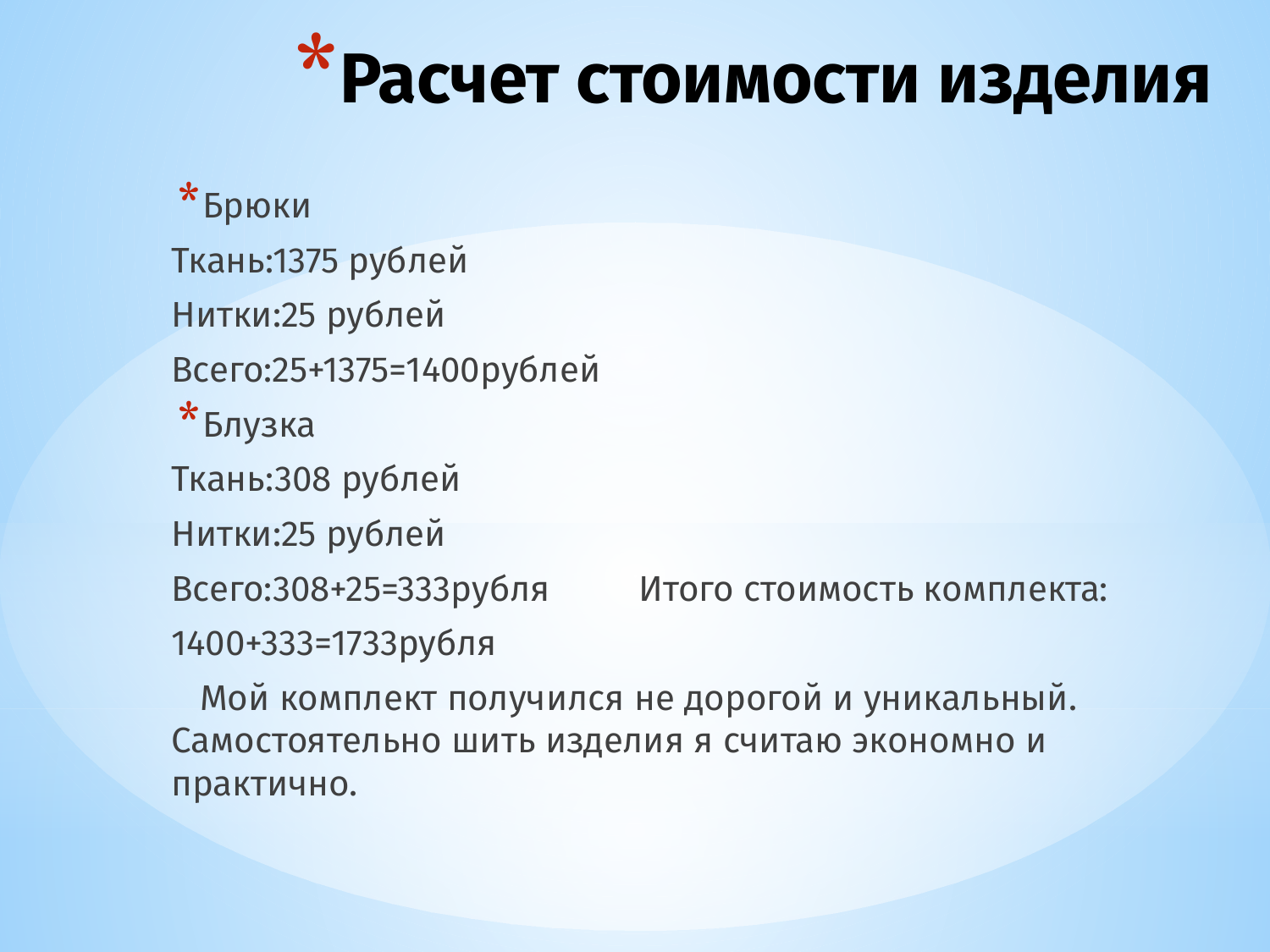

# Расчет стоимости изделия
Брюки
Ткань:1375 рублей
Нитки:25 рублей
Всего:25+1375=1400рублей
Блузка
Ткань:308 рублей
Нитки:25 рублей
Всего:308+25=333рубля											Итого стоимость комплекта:
1400+333=1733рубля
   Мой комплект получился не дорогой и уникальный. Самостоятельно шить изделия я считаю экономно и практично.